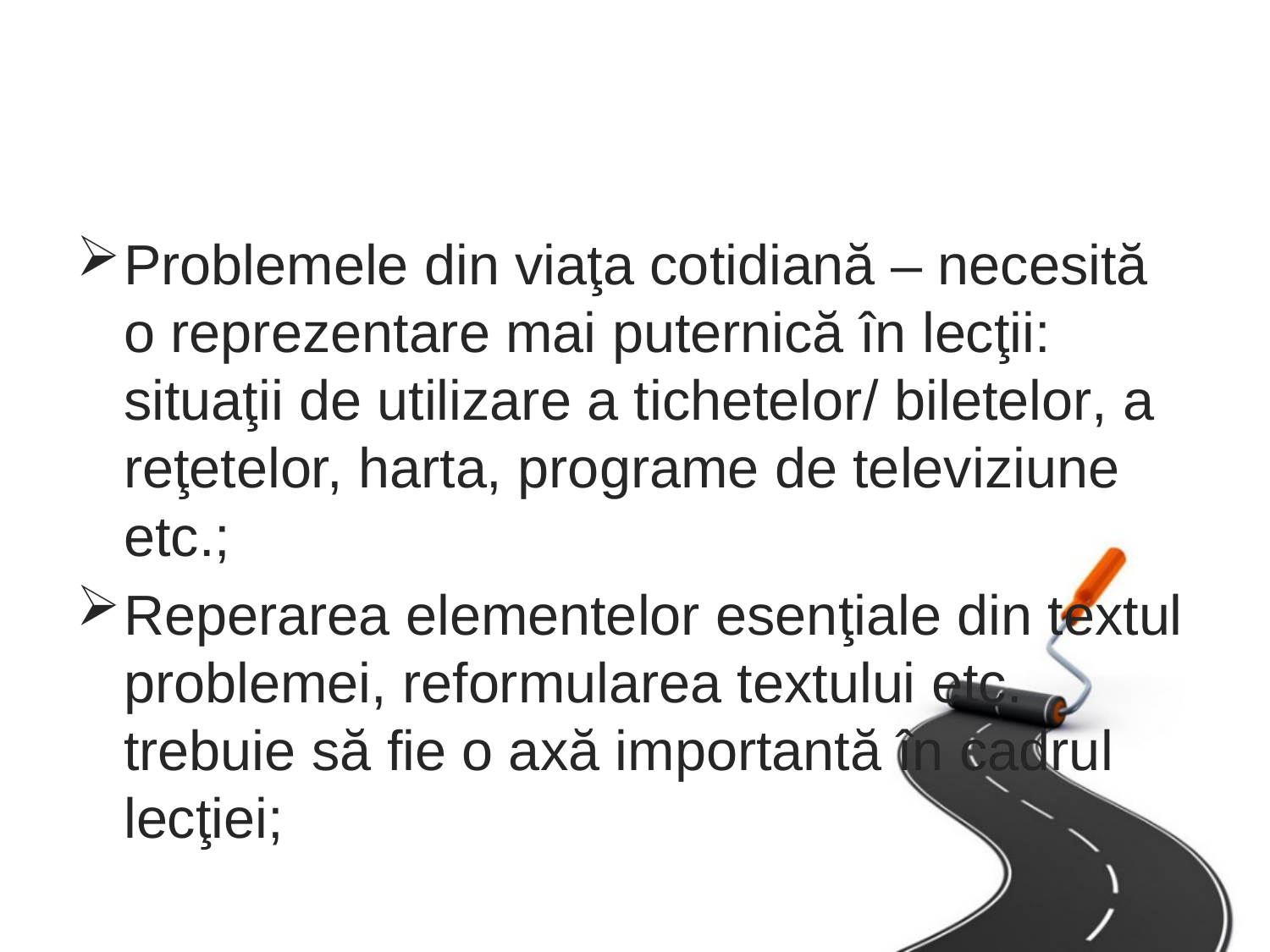

Problemele din viaţa cotidiană – necesită o reprezentare mai puternică în lecţii: situaţii de utilizare a tichetelor/ biletelor, a reţetelor, harta, programe de televiziune etc.;
Reperarea elementelor esenţiale din textul problemei, reformularea textului etc. trebuie să fie o axă importantă în cadrul lecţiei;